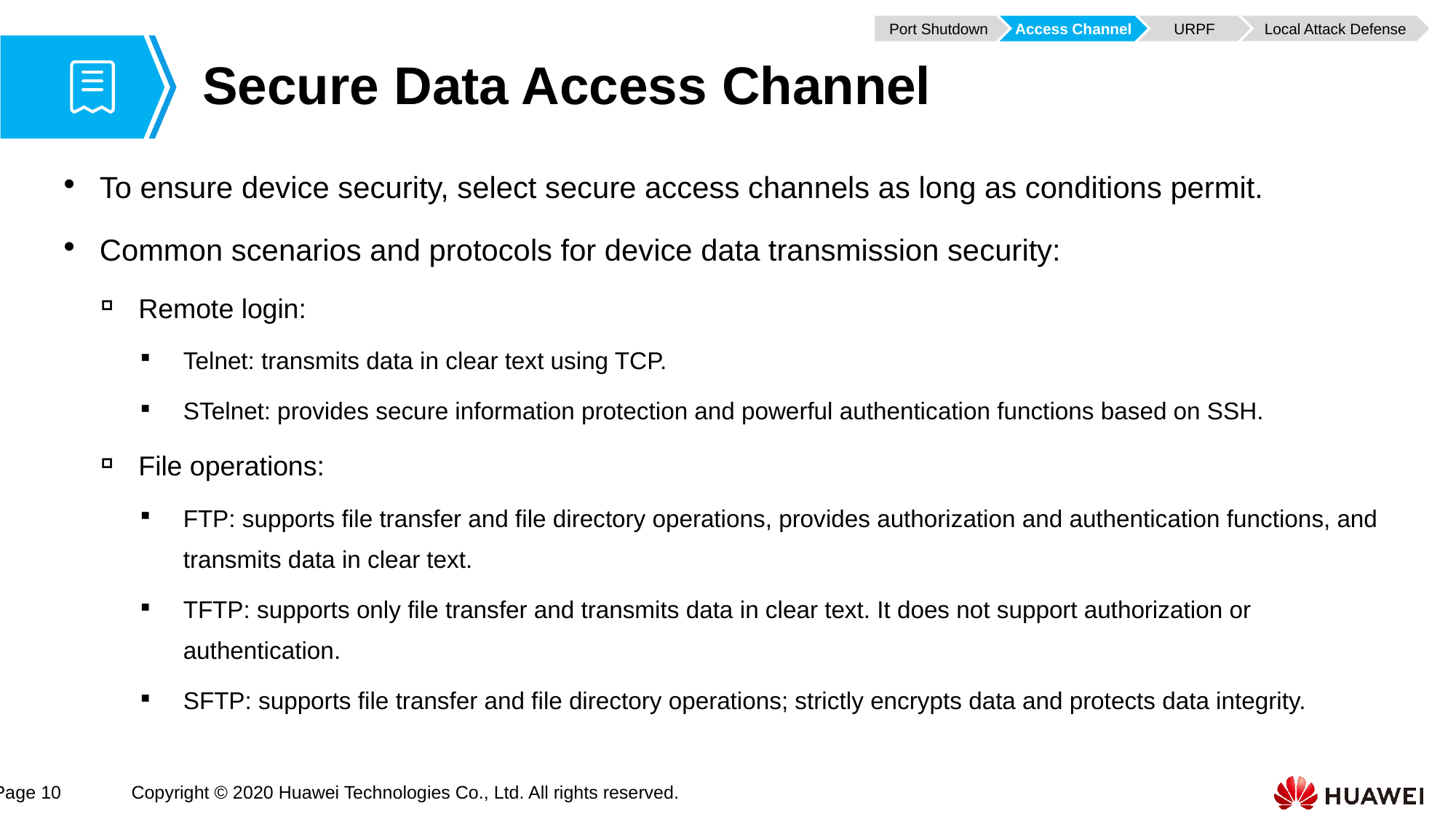

Port Shutdown
Access Channel
URPF
Local Attack Defense
# Secure Data Access Channel
To ensure device security, select secure access channels as long as conditions permit.
Common scenarios and protocols for device data transmission security:
Remote login:
Telnet: transmits data in clear text using TCP.
STelnet: provides secure information protection and powerful authentication functions based on SSH.
File operations:
FTP: supports file transfer and file directory operations, provides authorization and authentication functions, and transmits data in clear text.
TFTP: supports only file transfer and transmits data in clear text. It does not support authorization or authentication.
SFTP: supports file transfer and file directory operations; strictly encrypts data and protects data integrity.